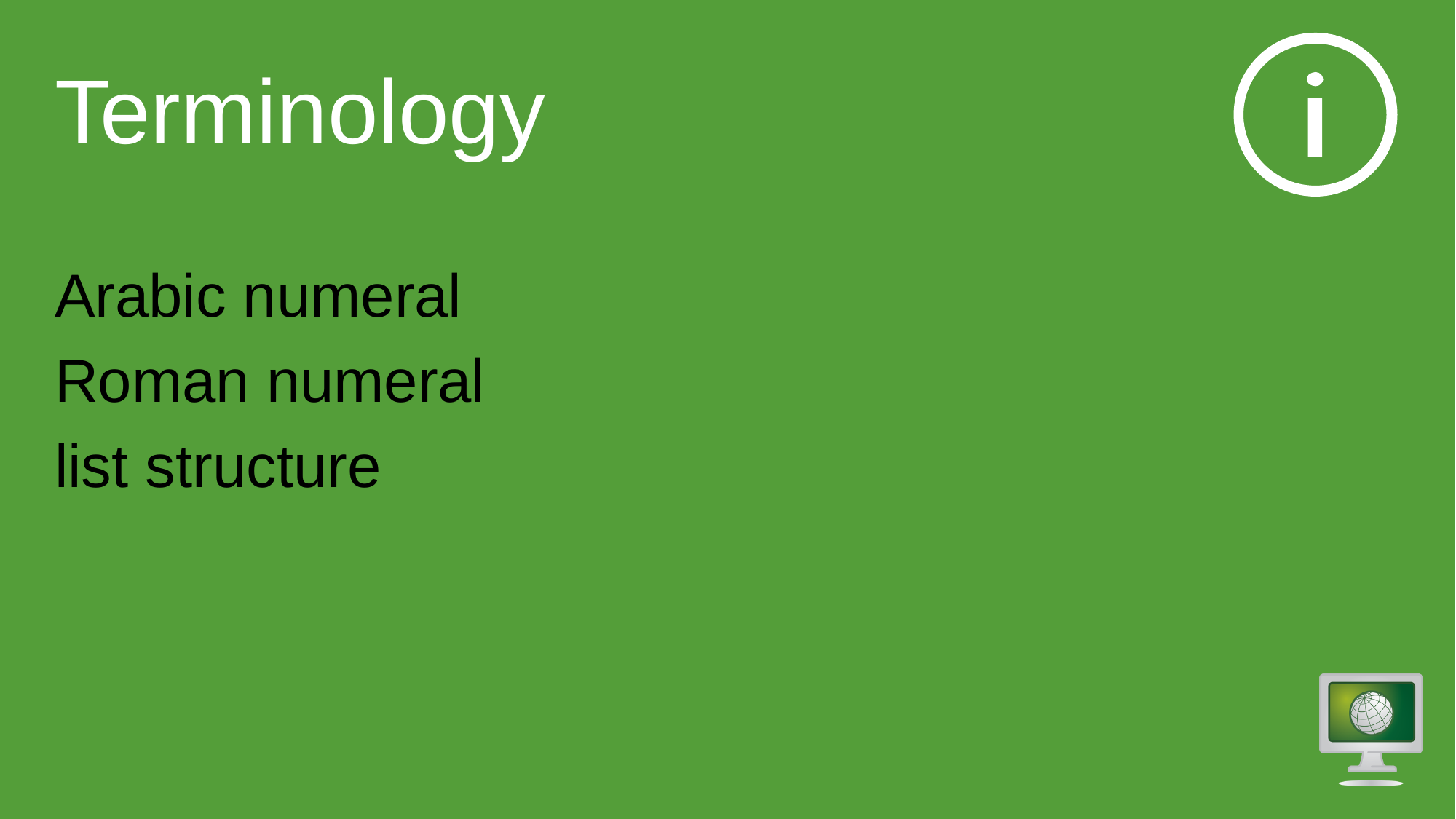

# Terminology
Arabic numeral
Roman numeral
list structure